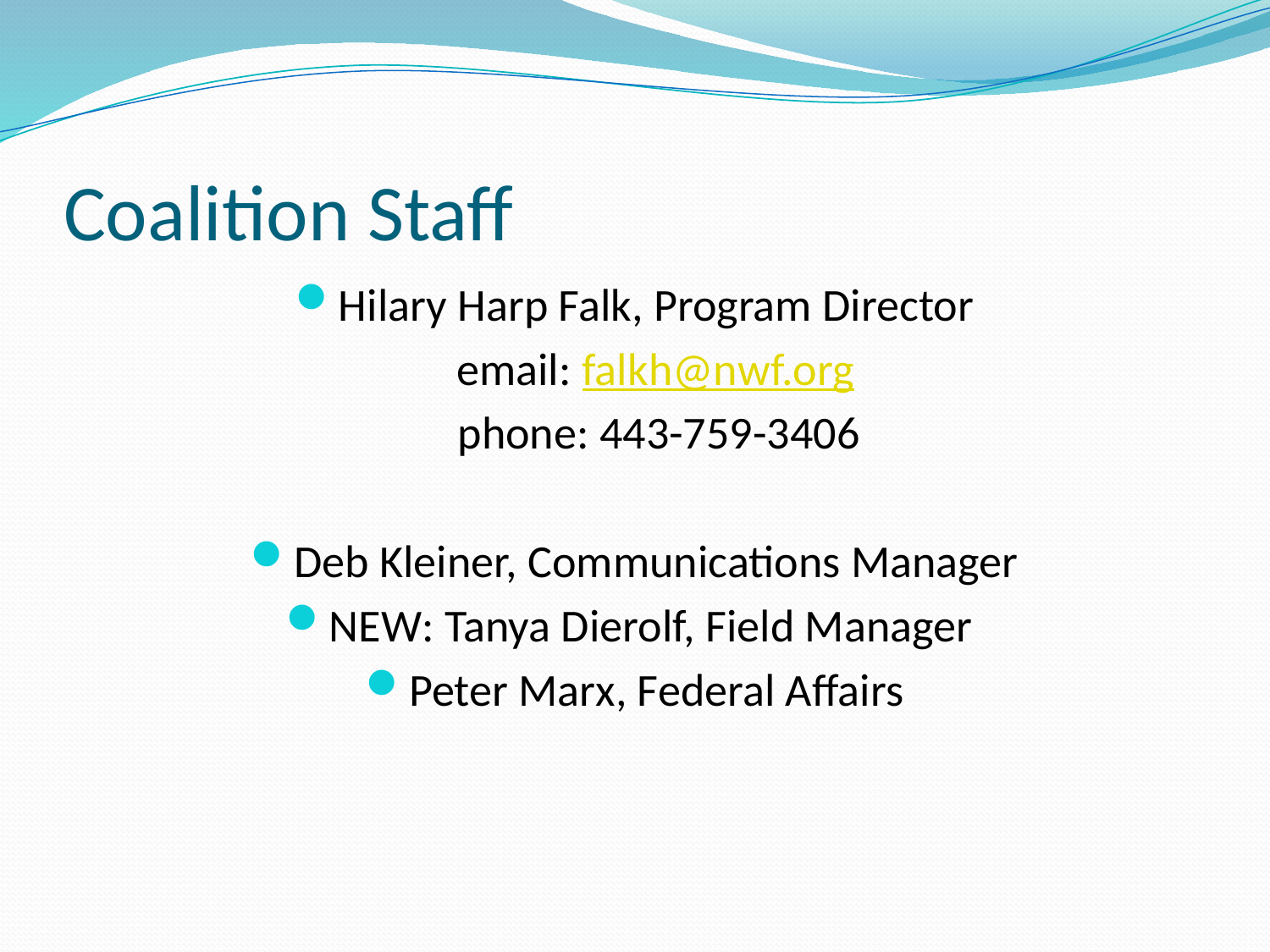

# Coalition Staff
Hilary Harp Falk, Program Director
    email: falkh@nwf.org
	 phone: 443-759-3406

Deb Kleiner, Communications Manager
NEW: Tanya Dierolf, Field Manager
Peter Marx, Federal Affairs